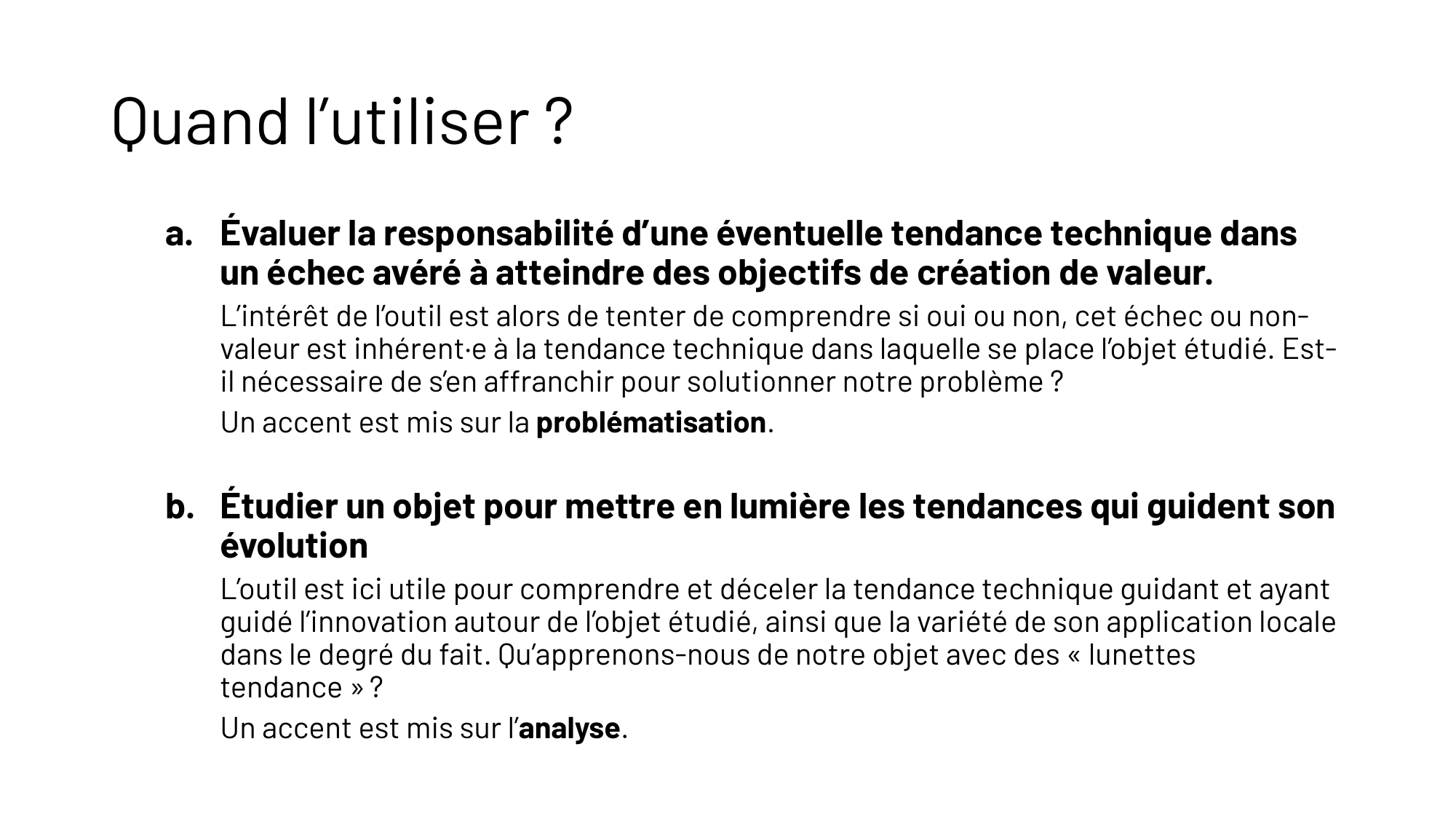

# Quand l’utiliser ?
Évaluer la responsabilité d’une éventuelle tendance technique dans un échec avéré à atteindre des objectifs de création de valeur.
L’intérêt de l’outil est alors de tenter de comprendre si oui ou non, cet échec ou non-valeur est inhérent·e à la tendance technique dans laquelle se place l’objet étudié. Est-il nécessaire de s’en affranchir pour solutionner notre problème ?
Un accent est mis sur la problématisation.

Étudier un objet pour mettre en lumière les tendances qui guident son évolution
L’outil est ici utile pour comprendre et déceler la tendance technique guidant et ayant guidé l’innovation autour de l’objet étudié, ainsi que la variété de son application locale dans le degré du fait. Qu’apprenons-nous de notre objet avec des « lunettes tendance » ?
Un accent est mis sur l’analyse.